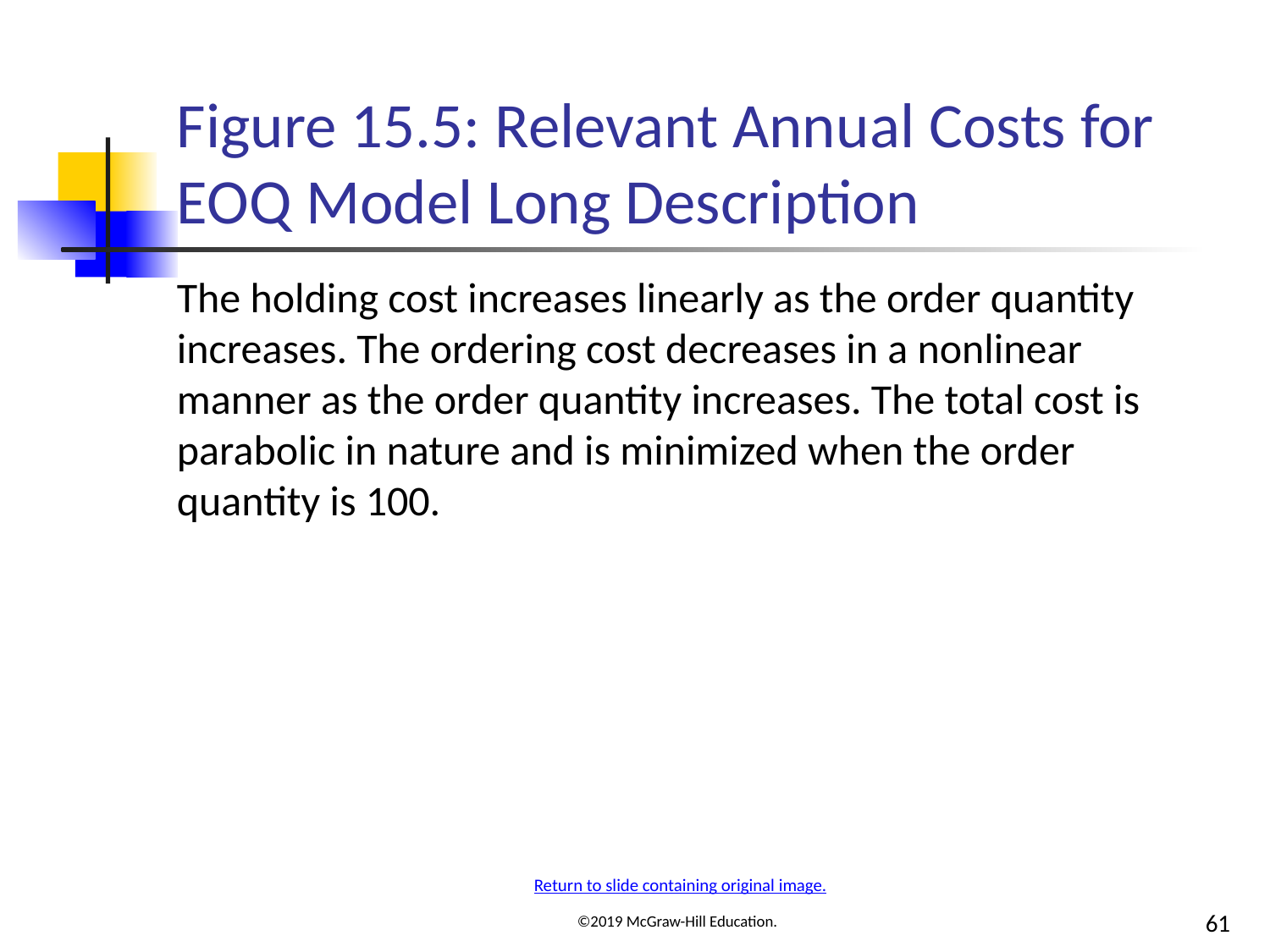

# Figure 15.5: Relevant Annual Costs for EOQ Model Long Description
The holding cost increases linearly as the order quantity increases. The ordering cost decreases in a nonlinear manner as the order quantity increases. The total cost is parabolic in nature and is minimized when the order quantity is 100.
Return to slide containing original image.